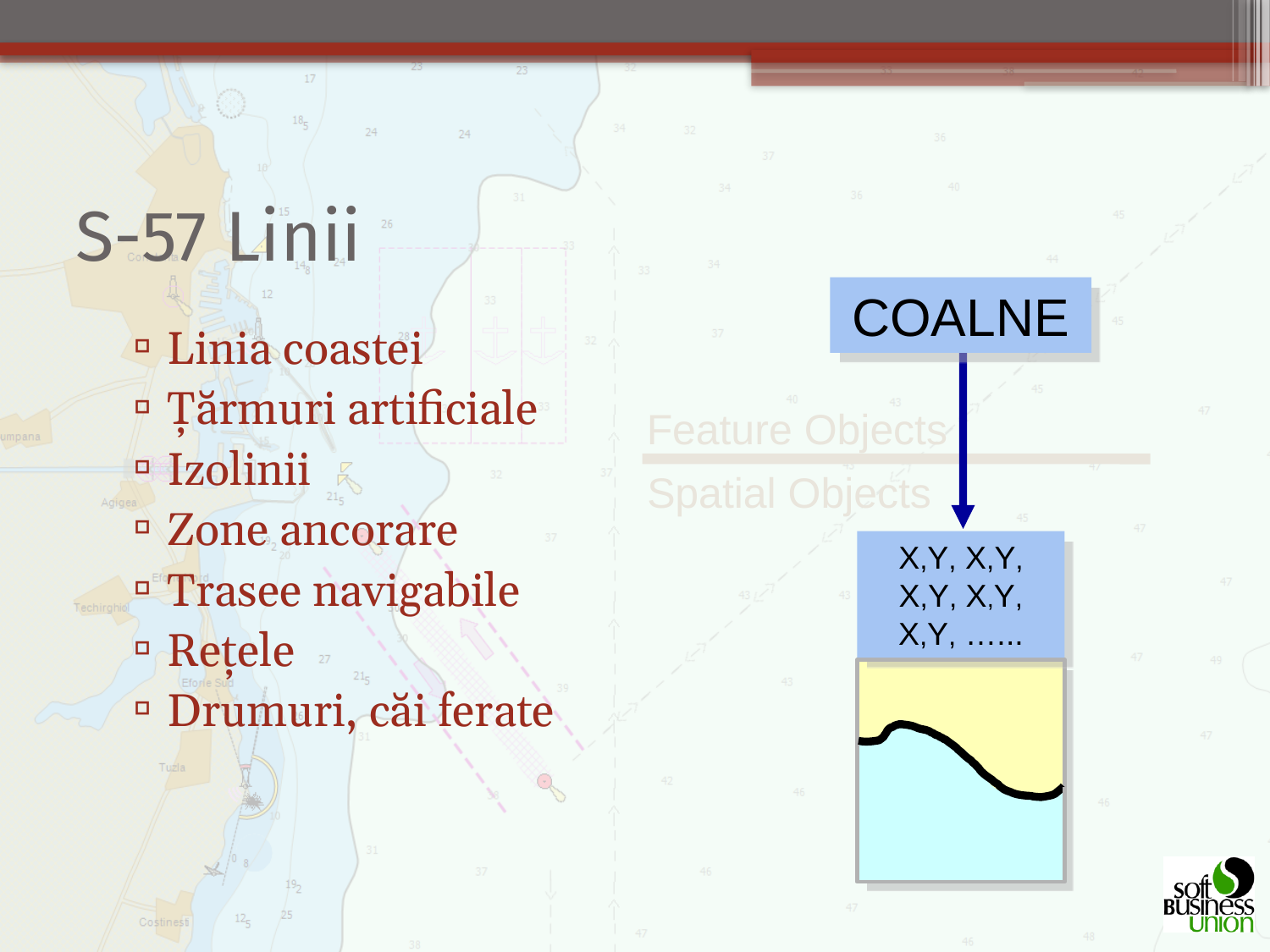

# S-57 Linii
COALNE
Linia coastei
Țărmuri artificiale
Izolinii
Zone ancorare
Trasee navigabile
Rețele
Drumuri, căi ferate

Feature Objects

Spatial Objects
X,Y, X,Y, X,Y, X,Y, X,Y, …...